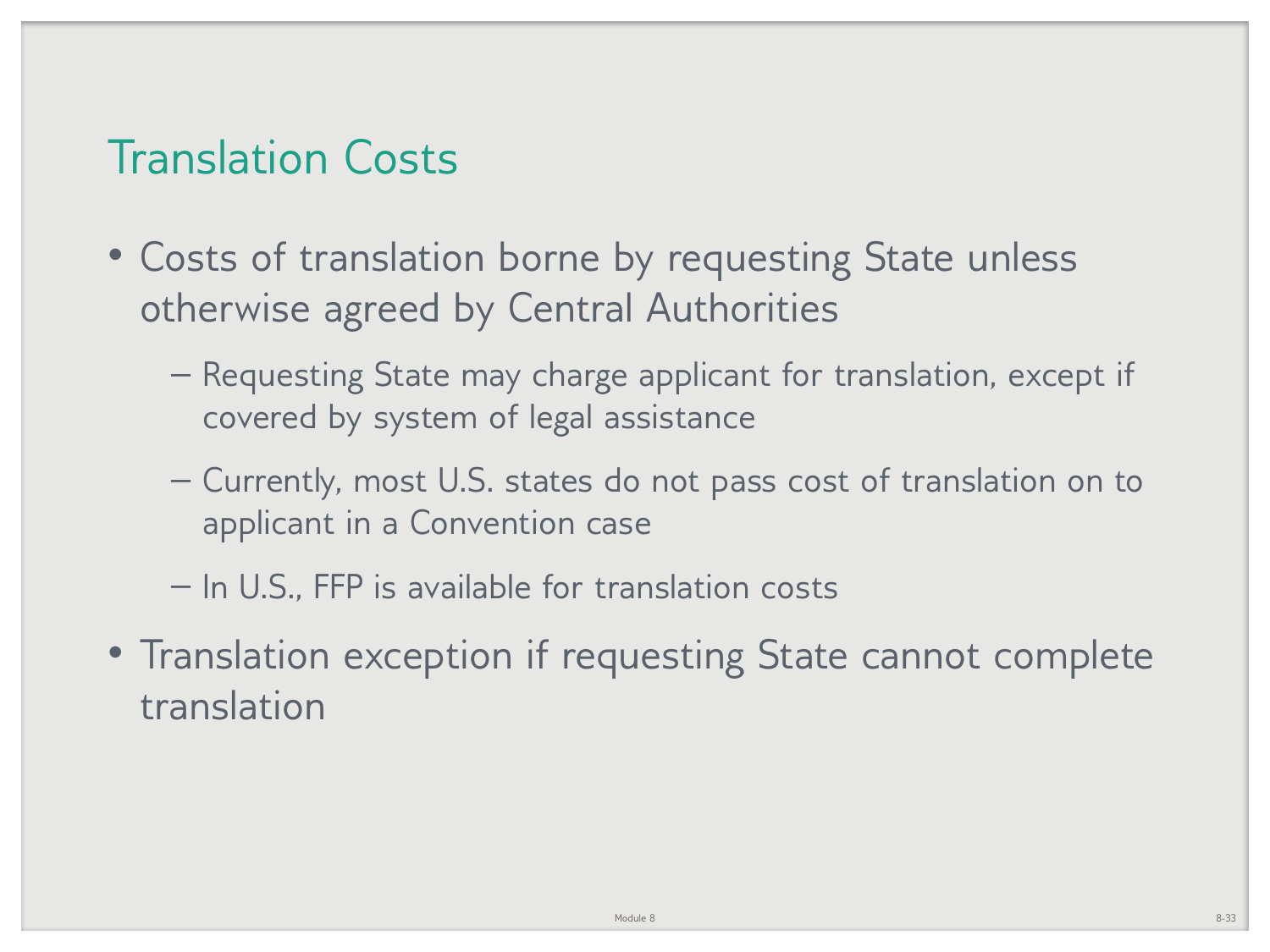

# Translation Costs
Costs of translation borne by requesting State unless otherwise agreed by Central Authorities
Requesting State may charge applicant for translation, except if covered by system of legal assistance
Currently, most U.S. states do not pass cost of translation on to applicant in a Convention case
In U.S., FFP is available for translation costs
Translation exception if requesting State cannot complete translation
Module 8
8-33